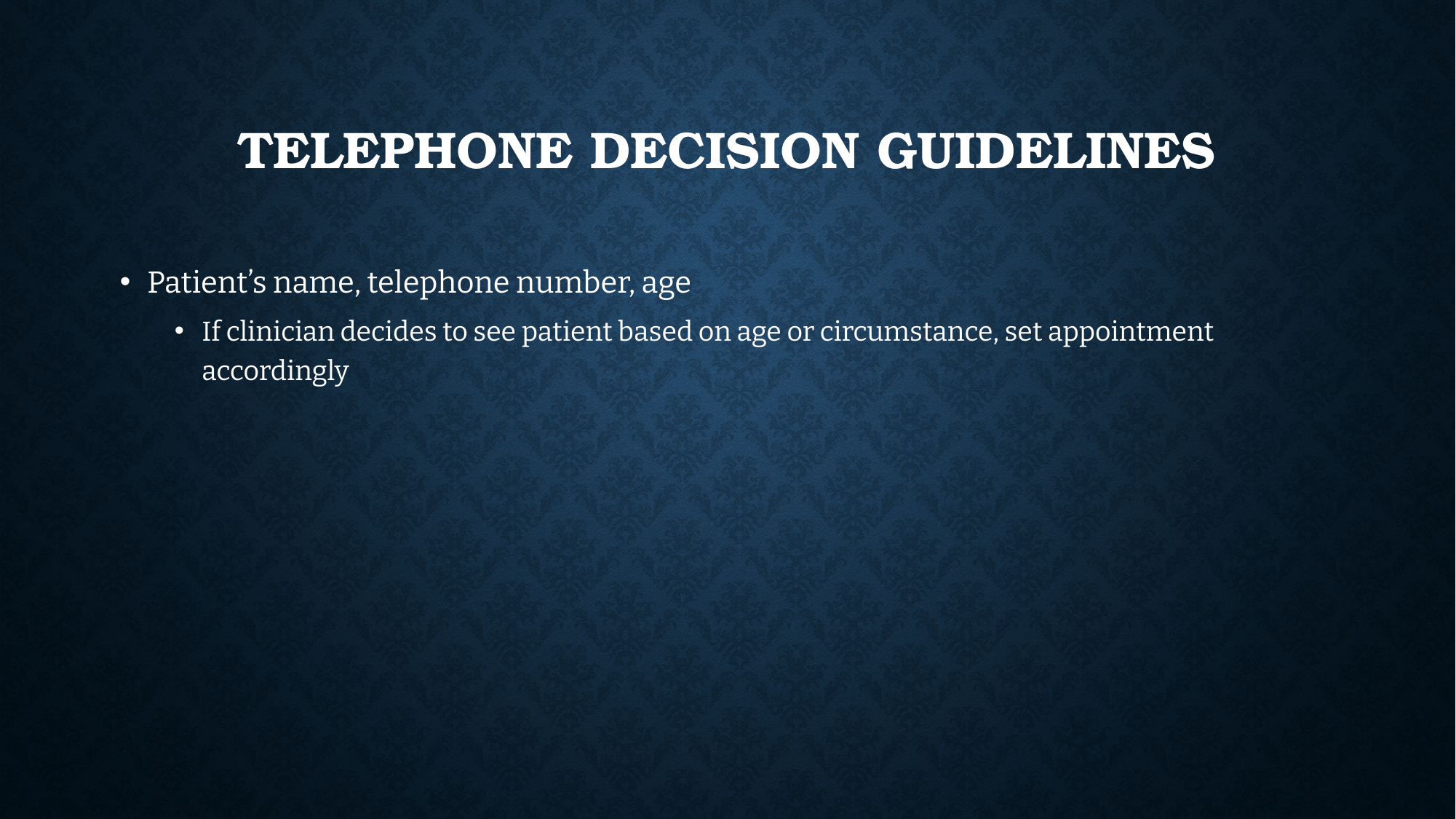

# Telephone decision guidelines
Patient’s name, telephone number, age
If clinician decides to see patient based on age or circumstance, set appointment accordingly